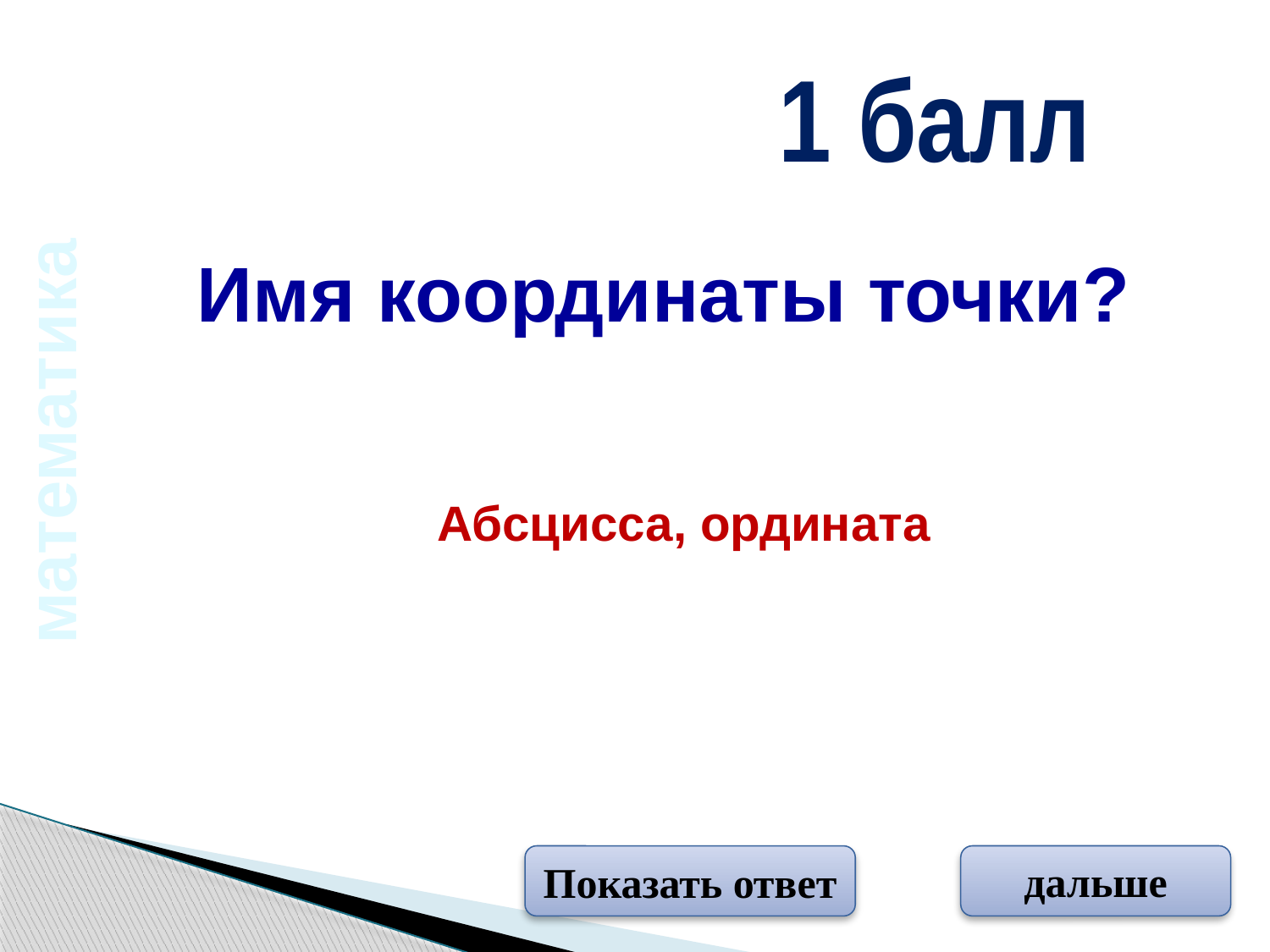

1 балл
Имя координаты точки?
математика
Абсцисса, ордината
Показать ответ
дальше